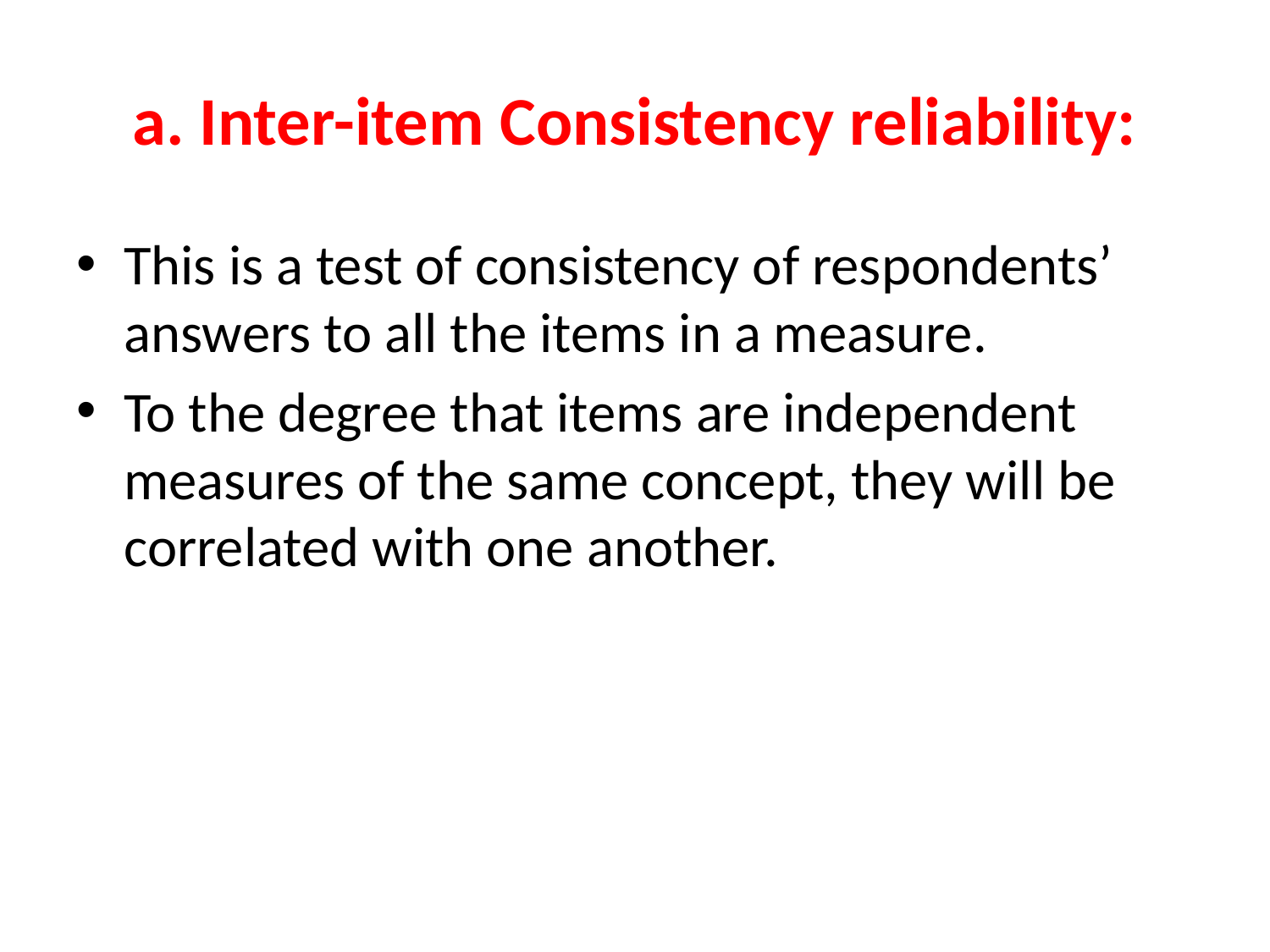

# a. Inter-item Consistency reliability:
This is a test of consistency of respondents’ answers to all the items in a measure.
To the degree that items are independent measures of the same concept, they will be correlated with one another.